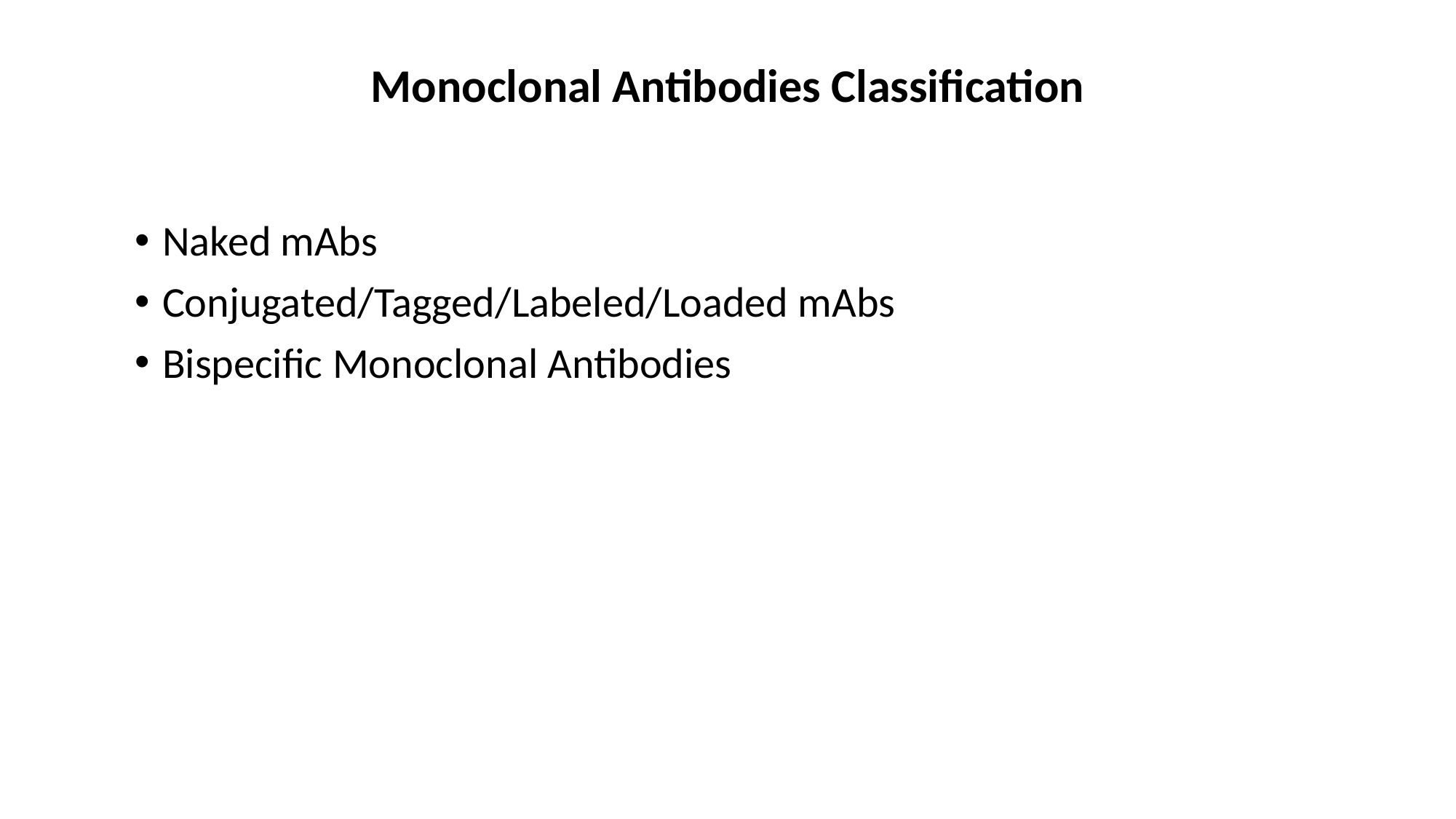

# Monoclonal Antibodies Classification
Naked mAbs
Conjugated/Tagged/Labeled/Loaded mAbs
Bispecific Monoclonal Antibodies